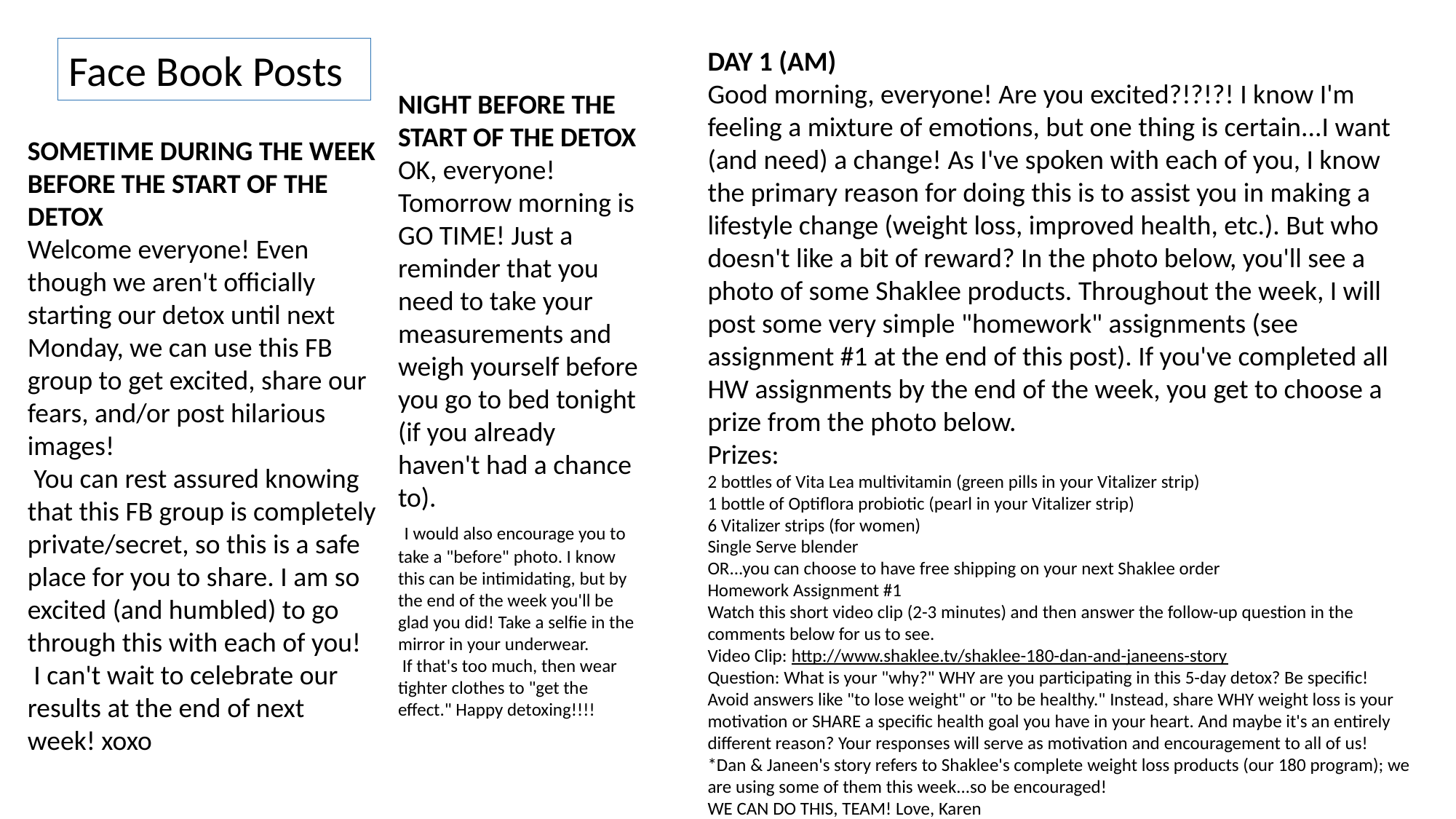

Face Book Posts
DAY 1 (AM)
Good morning, everyone! Are you excited?!?!?! I know I'm feeling a mixture of emotions, but one thing is certain...I want (and need) a change! As I've spoken with each of you, I know the primary reason for doing this is to assist you in making a lifestyle change (weight loss, improved health, etc.). But who doesn't like a bit of reward? In the photo below, you'll see a photo of some Shaklee products. Throughout the week, I will post some very simple "homework" assignments (see assignment #1 at the end of this post). If you've completed all HW assignments by the end of the week, you get to choose a prize from the photo below.
Prizes:
2 bottles of Vita Lea multivitamin (green pills in your Vitalizer strip)
1 bottle of Optiflora probiotic (pearl in your Vitalizer strip)
6 Vitalizer strips (for women)
Single Serve blender
OR...you can choose to have free shipping on your next Shaklee order
Homework Assignment #1
Watch this short video clip (2-3 minutes) and then answer the follow-up question in the comments below for us to see.
Video Clip: http://www.shaklee.tv/shaklee-180-dan-and-janeens-story
Question: What is your "why?" WHY are you participating in this 5-day detox? Be specific! Avoid answers like "to lose weight" or "to be healthy." Instead, share WHY weight loss is your motivation or SHARE a specific health goal you have in your heart. And maybe it's an entirely different reason? Your responses will serve as motivation and encouragement to all of us!
*Dan & Janeen's story refers to Shaklee's complete weight loss products (our 180 program); we are using some of them this week...so be encouraged!
WE CAN DO THIS, TEAM! Love, Karen

NIGHT BEFORE THE START OF THE DETOX
OK, everyone! Tomorrow morning is GO TIME! Just a reminder that you need to take your measurements and weigh yourself before you go to bed tonight (if you already haven't had a chance to).
 I would also encourage you to take a "before" photo. I know this can be intimidating, but by the end of the week you'll be glad you did! Take a selfie in the mirror in your underwear.
 If that's too much, then wear tighter clothes to "get the effect." Happy detoxing!!!!

SOMETIME DURING THE WEEK BEFORE THE START OF THE DETOX
Welcome everyone! Even though we aren't officially starting our detox until next Monday, we can use this FB group to get excited, share our fears, and/or post hilarious images!
 You can rest assured knowing that this FB group is completely private/secret, so this is a safe place for you to share. I am so excited (and humbled) to go through this with each of you!
 I can't wait to celebrate our results at the end of next week! xoxo